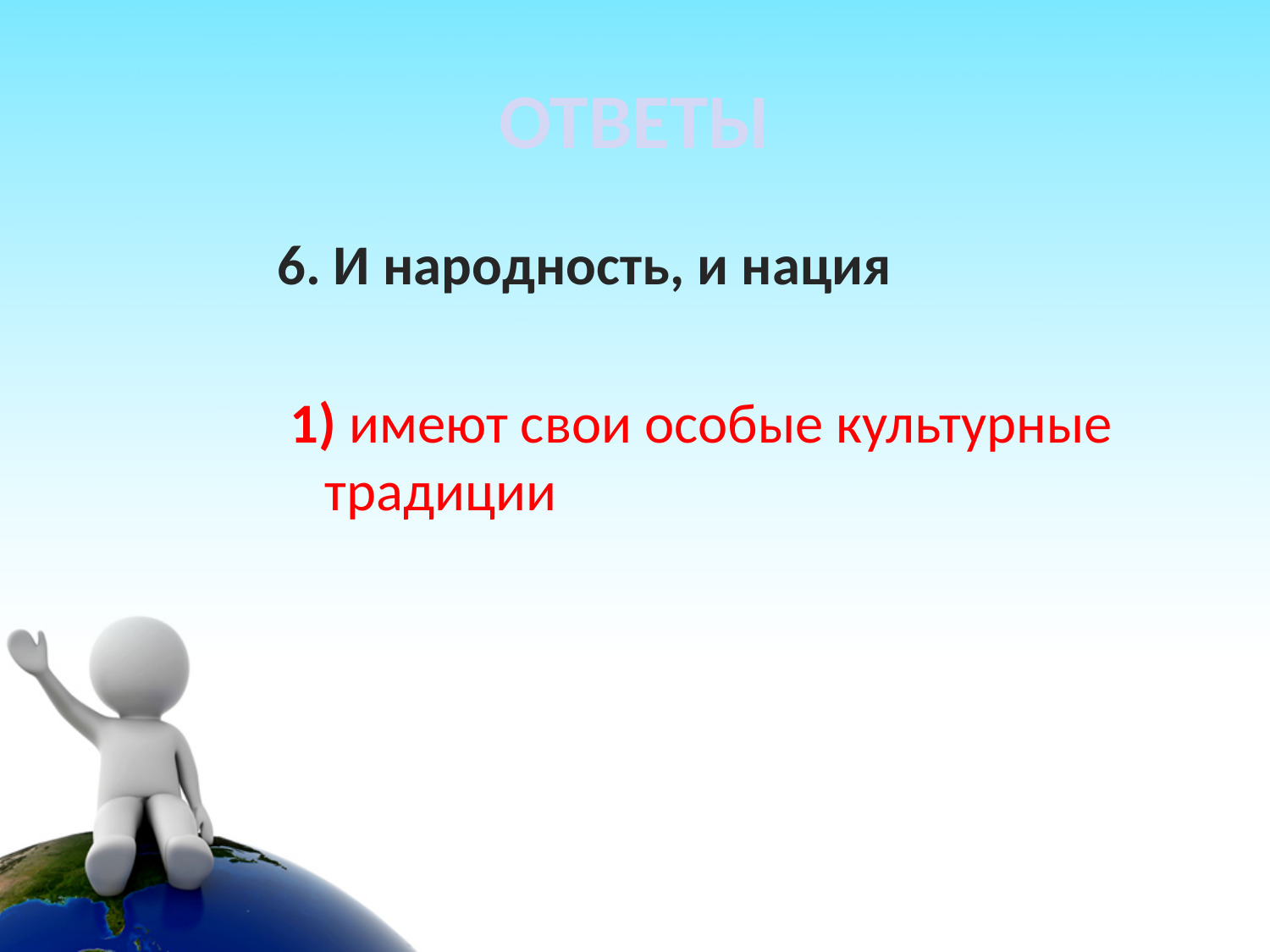

# ОТВЕТЫ
6. И народность, и нация

 1) имеют свои особые культурные традиции